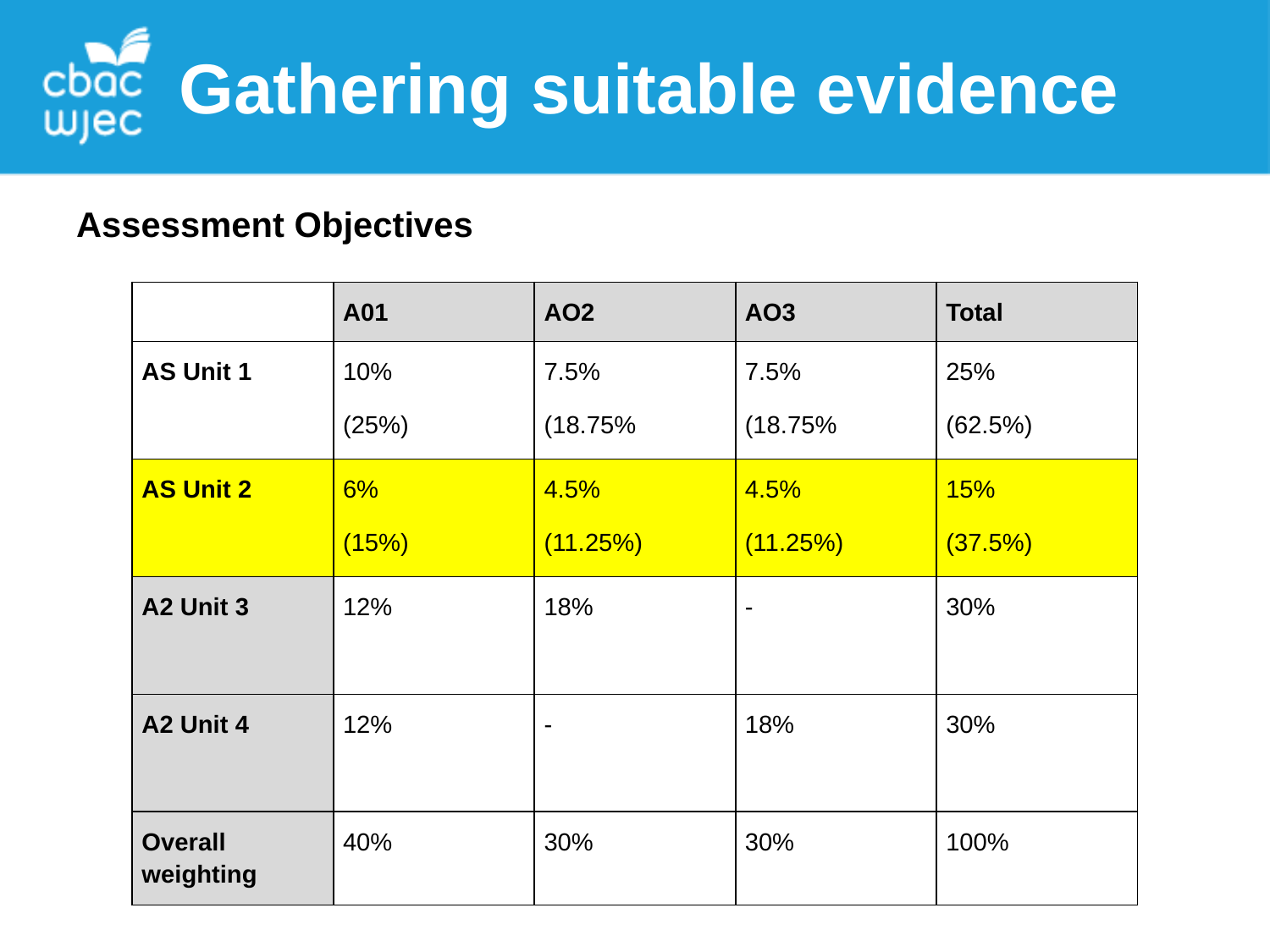

Gathering suitable evidence
Assessment Objectives
|  | A01 | AO2 | AO3 | Total |
| --- | --- | --- | --- | --- |
| AS Unit 1 | 10% (25%) | 7.5% (18.75% | 7.5% (18.75% | 25% (62.5%) |
| AS Unit 2 | 6% (15%) | 4.5% (11.25%) | 4.5% (11.25%) | 15% (37.5%) |
| A2 Unit 3 | 12% | 18% | - | 30% |
| A2 Unit 4 | 12% | - | 18% | 30% |
| Overall weighting | 40% | 30% | 30% | 100% |